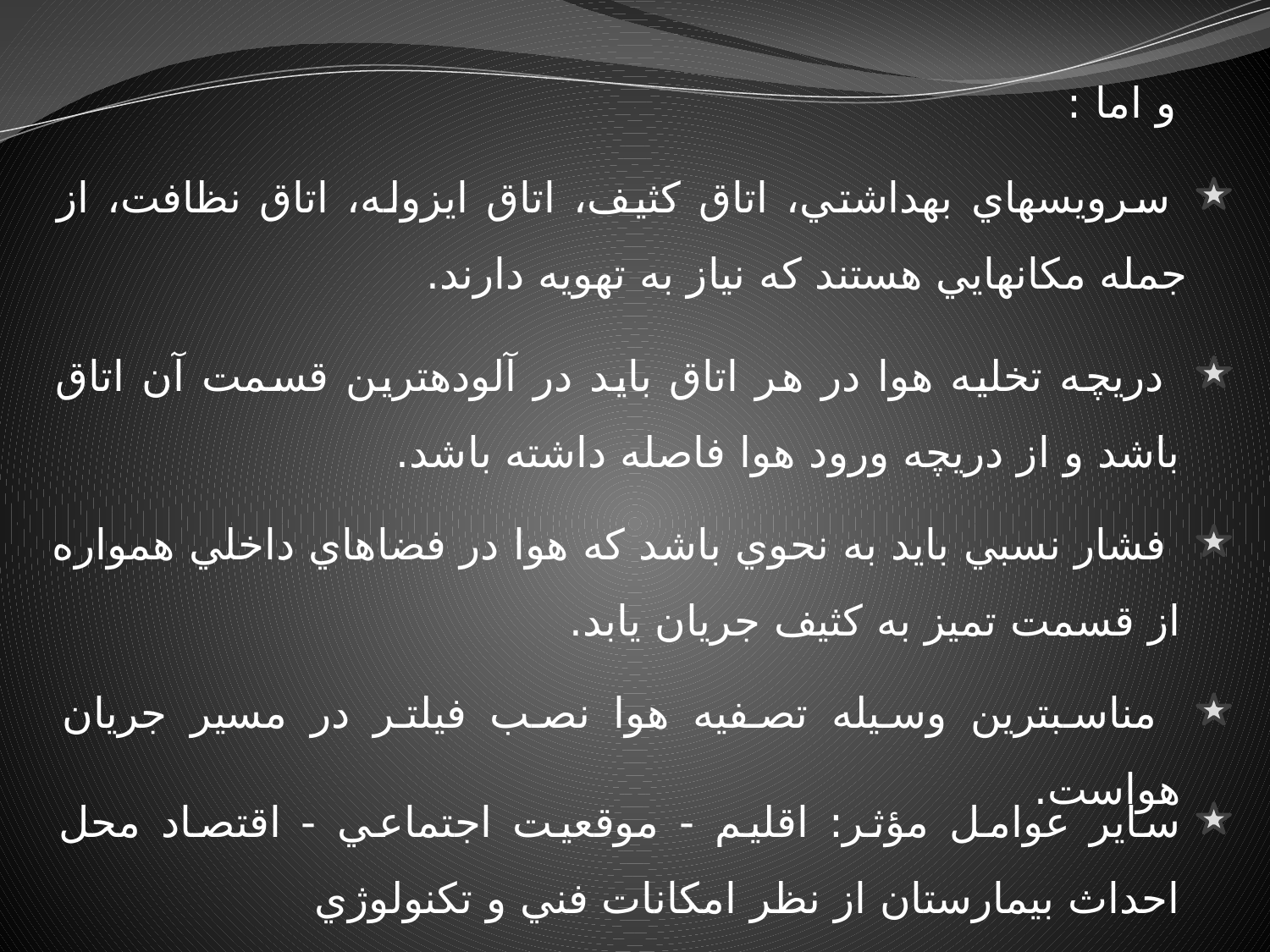

و اما :
 سرويس‏هاي بهداشتي، اتاق كثيف، اتاق ايزوله، اتاق نظافت، از جمله مكان‏هايي هستند كه نياز به تهويه دارند.

 دريچه تخليه هوا در هر اتاق بايد در آلوده‏ترين قسمت آن اتاق باشد و از دريچه ورود هوا فاصله داشته باشد.

 فشار نسبي بايد به نحوي باشد كه هوا در فضاهاي داخلي همواره از قسمت تميز به كثيف جريان يابد.

 مناسب‏ترين وسيله تصفيه هوا نصب فيلتر در مسير جريان هواست.

ساير عوامل مؤثر: اقليم - موقعيت اجتماعي - اقتصاد محل احداث بيمارستان از نظر امكانات فني و تكنولوژي